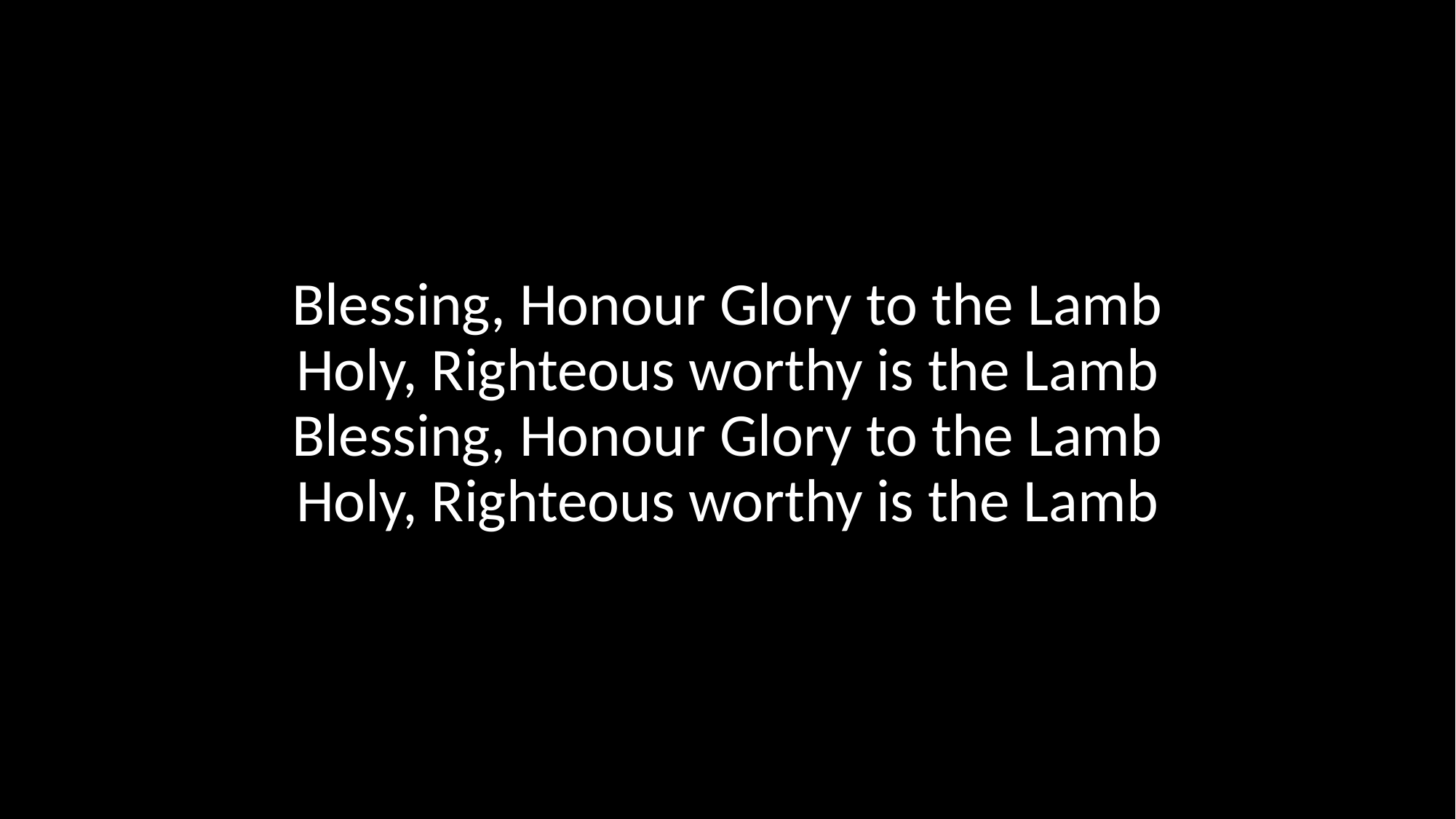

Blessing, Honour Glory to the Lamb
Holy, Righteous worthy is the Lamb
Blessing, Honour Glory to the Lamb
Holy, Righteous worthy is the Lamb